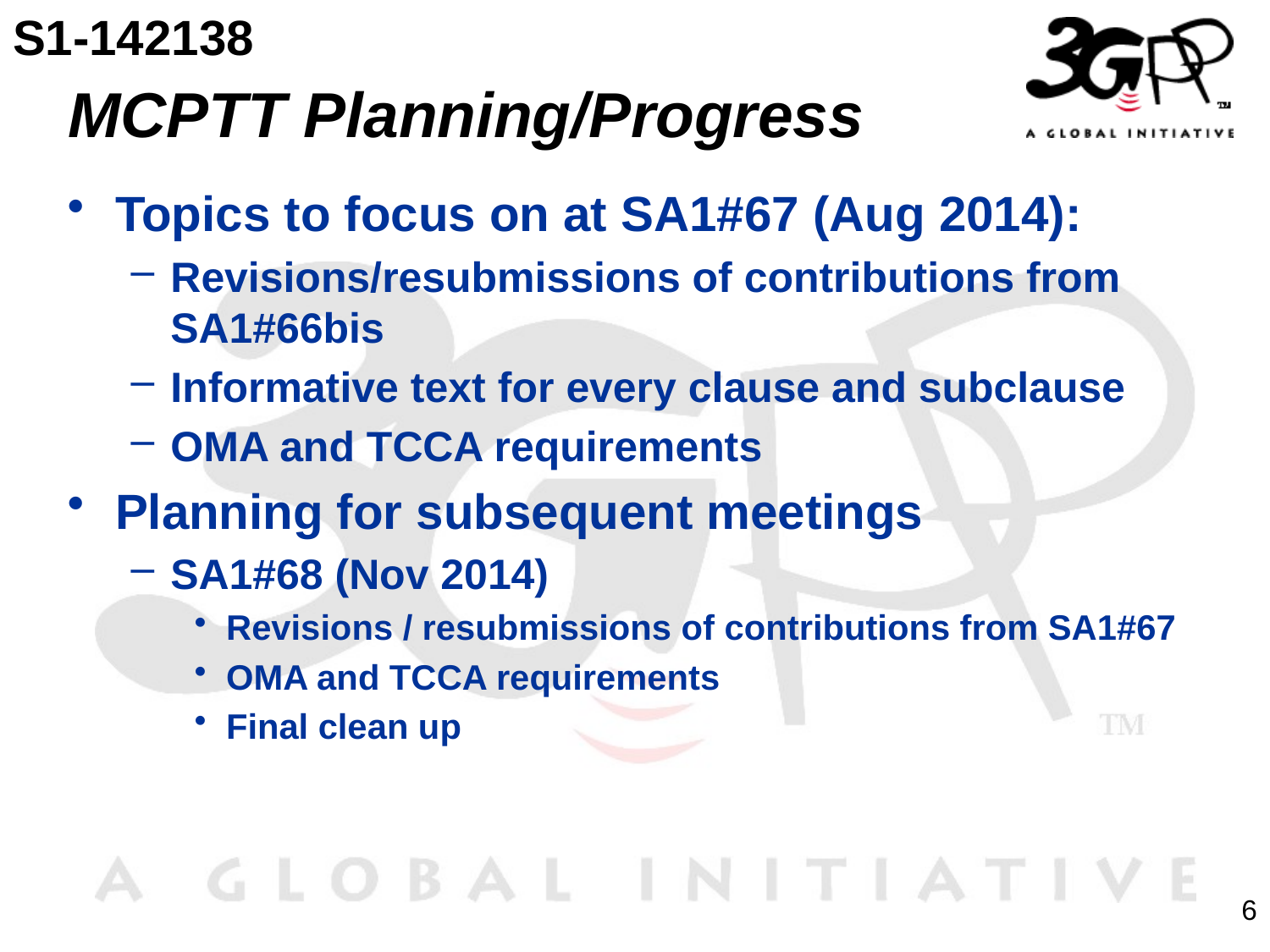

S1-142138
# MCPTT Planning/Progress
Topics to focus on at SA1#67 (Aug 2014):
Revisions/resubmissions of contributions from SA1#66bis
Informative text for every clause and subclause
OMA and TCCA requirements
Planning for subsequent meetings
SA1#68 (Nov 2014)
Revisions / resubmissions of contributions from SA1#67
OMA and TCCA requirements
Final clean up
6